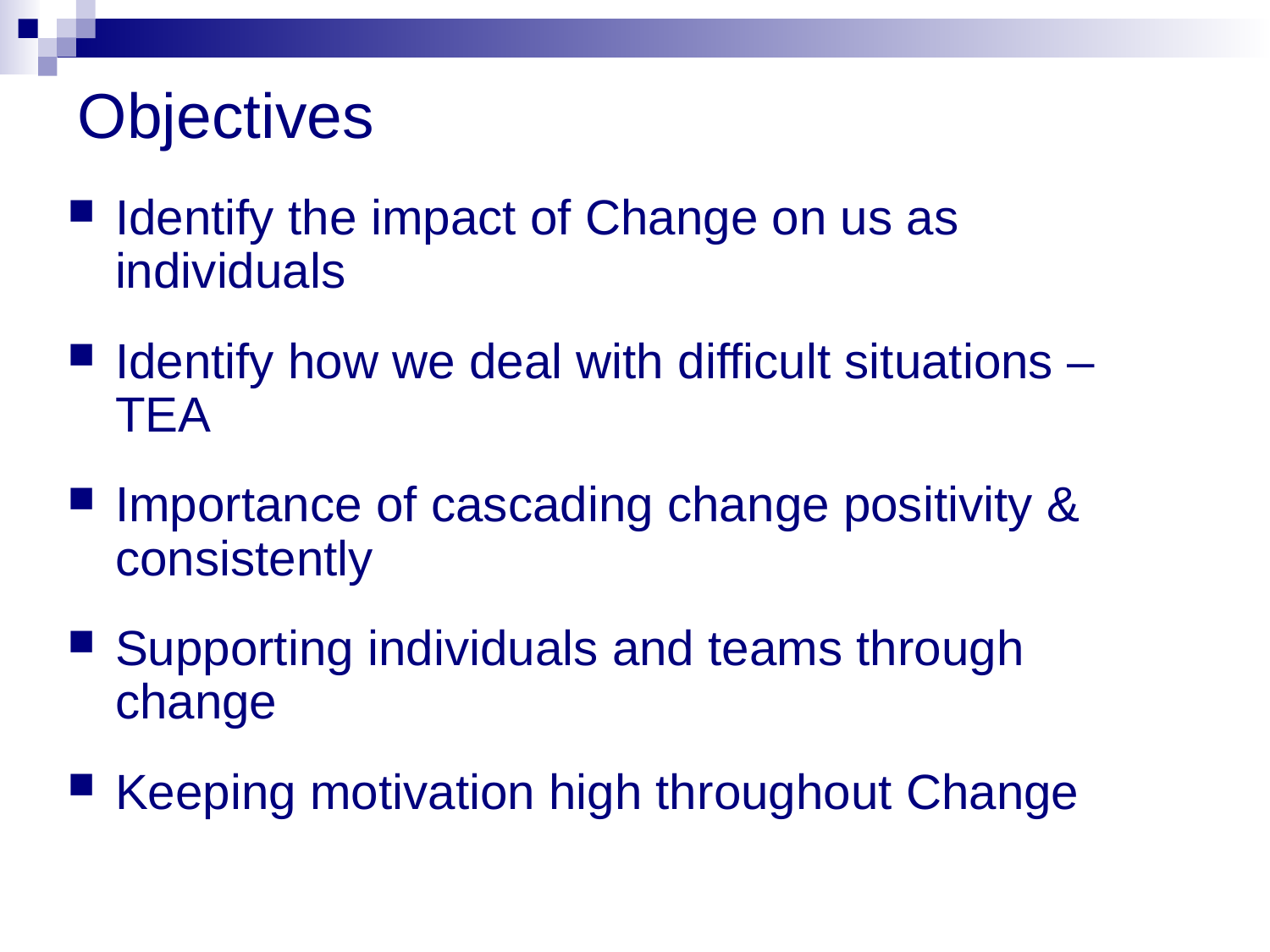

# Objectives
Identify the impact of Change on us as individuals

Identify how we deal with difficult situations – TEA

Importance of cascading change positivity & consistently

Supporting individuals and teams through change

Keeping motivation high throughout Change